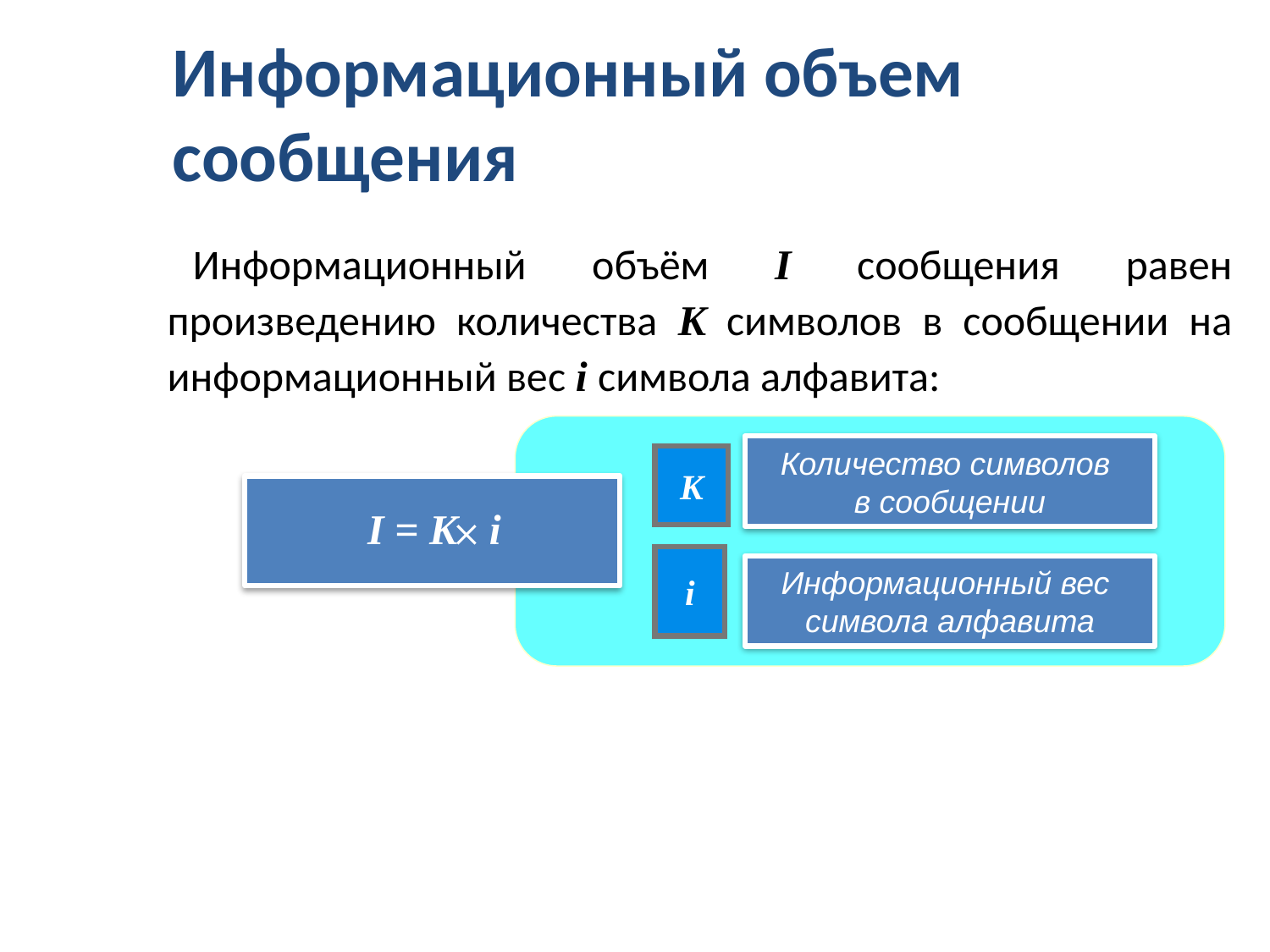

Информационный объем сообщения
Информационный объём I сообщения равен произведению количества K символов в сообщении на информационный вес i символа алфавита:

Количество символов
в сообщении
K

I = K   i
×
i
Информационный вес
символа алфавита